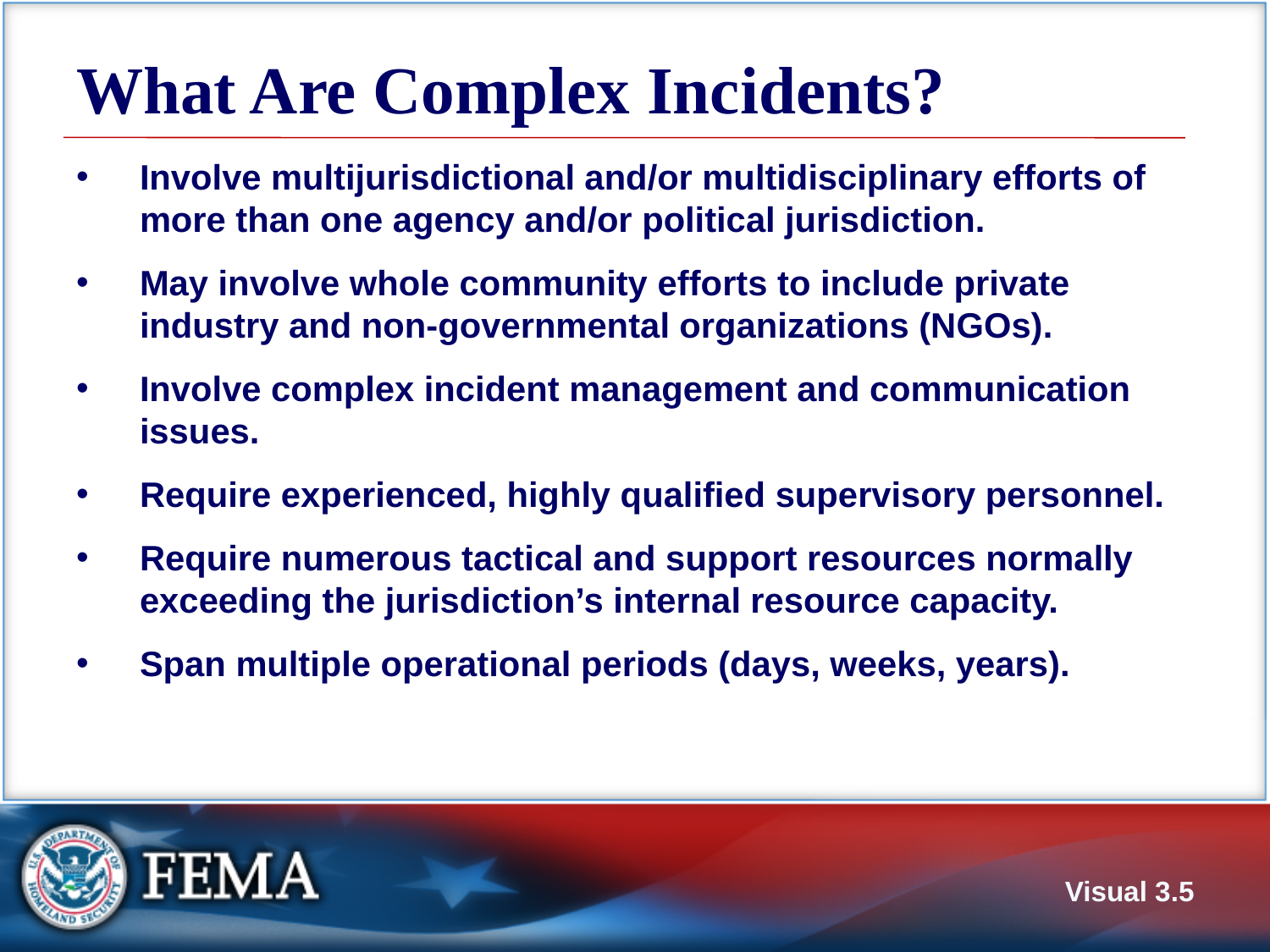

# What Are Complex Incidents?
Involve multijurisdictional and/or multidisciplinary efforts of more than one agency and/or political jurisdiction.
May involve whole community efforts to include private industry and non-governmental organizations (NGOs).
Involve complex incident management and communication issues.
Require experienced, highly qualified supervisory personnel.
Require numerous tactical and support resources normally exceeding the jurisdiction’s internal resource capacity.
Span multiple operational periods (days, weeks, years).
Visual 3.5